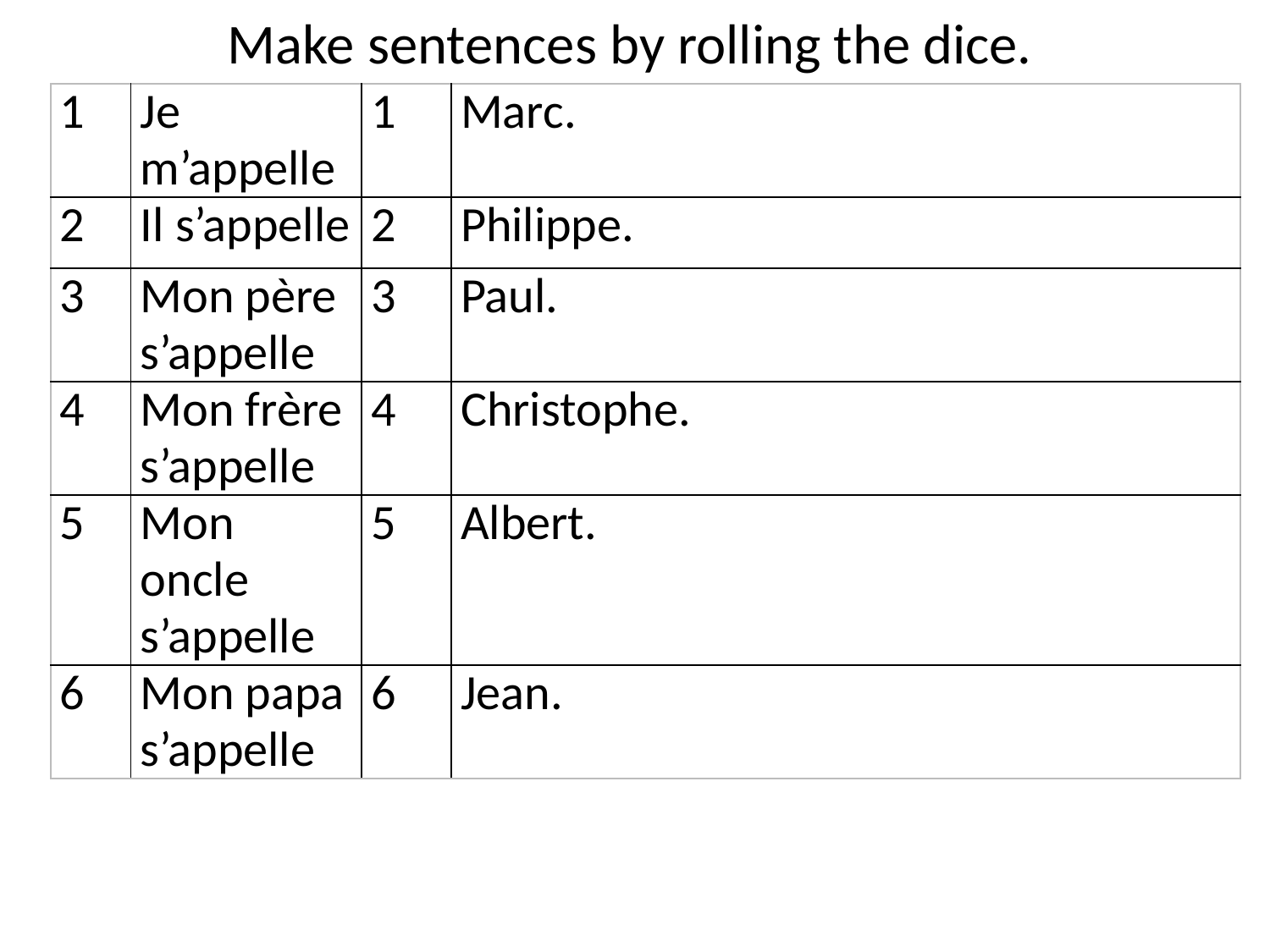

Make sentences by rolling the dice.

| 1 | Je m’appelle | 1 | Marc. |
| --- | --- | --- | --- |
| 2 | Il s’appelle | 2 | Philippe. |
| 3 | Mon père s’appelle | 3 | Paul. |
| 4 | Mon frère s’appelle | 4 | Christophe. |
| 5 | Mon oncle s’appelle | 5 | Albert. |
| 6 | Mon papa s’appelle | 6 | Jean. |